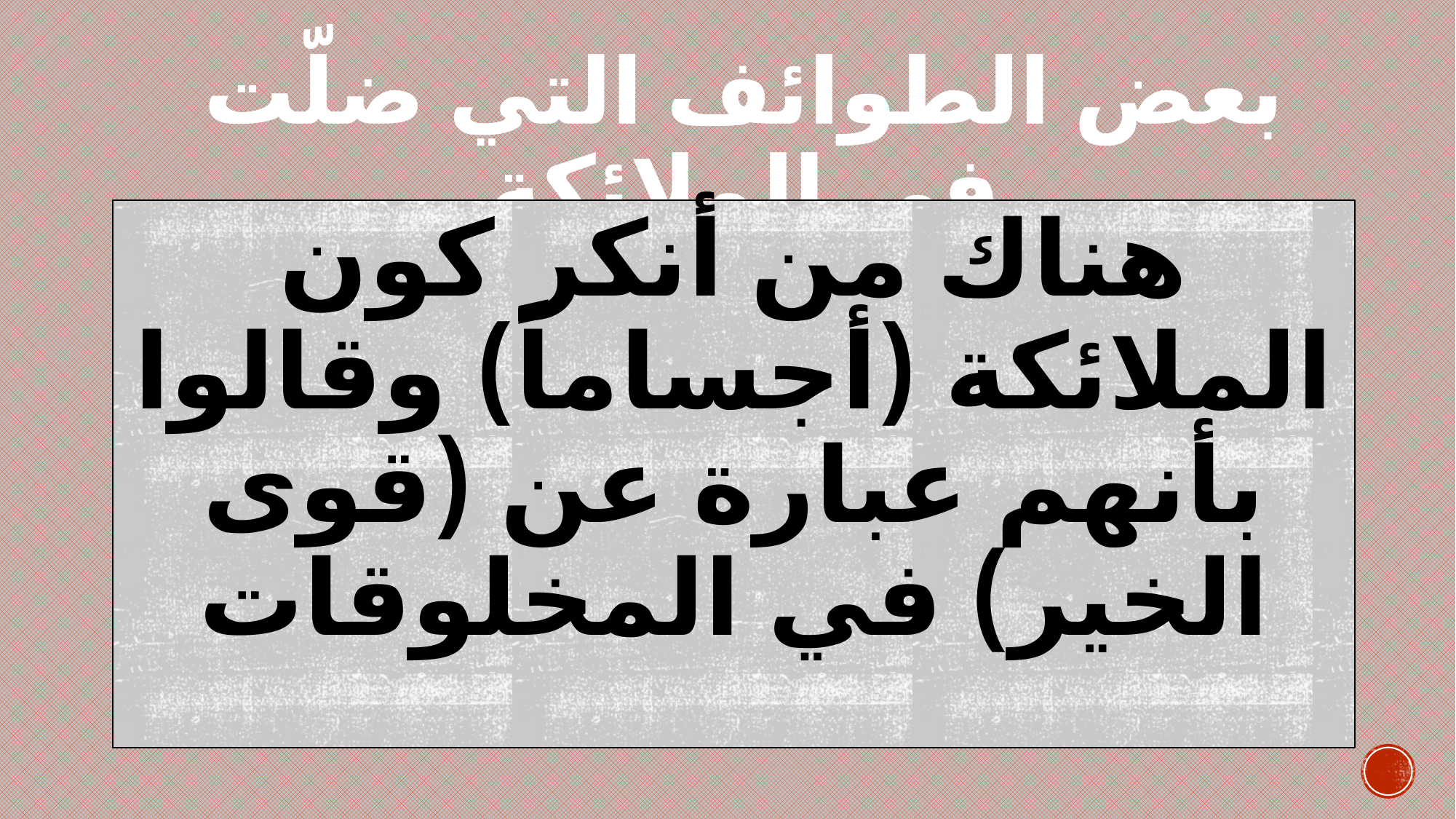

# بعض الطوائف التي ضلّت في الملائكة
هناك من أنكر كون الملائكة (أجساماً) وقالوا بأنهم عبارة عن (قوى الخير) في المخلوقات